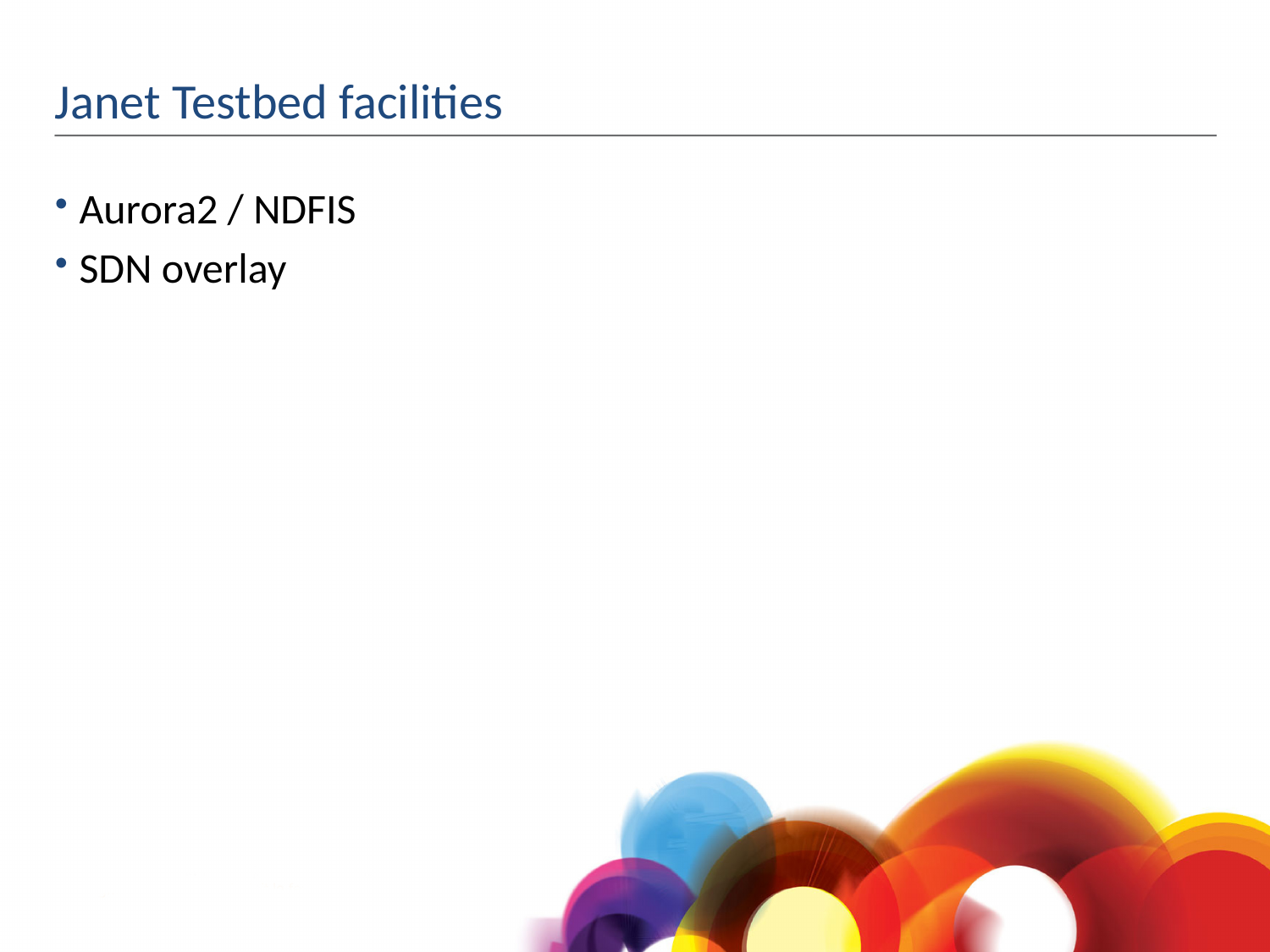

# Janet Testbed facilities
Aurora2 / NDFIS
SDN overlay